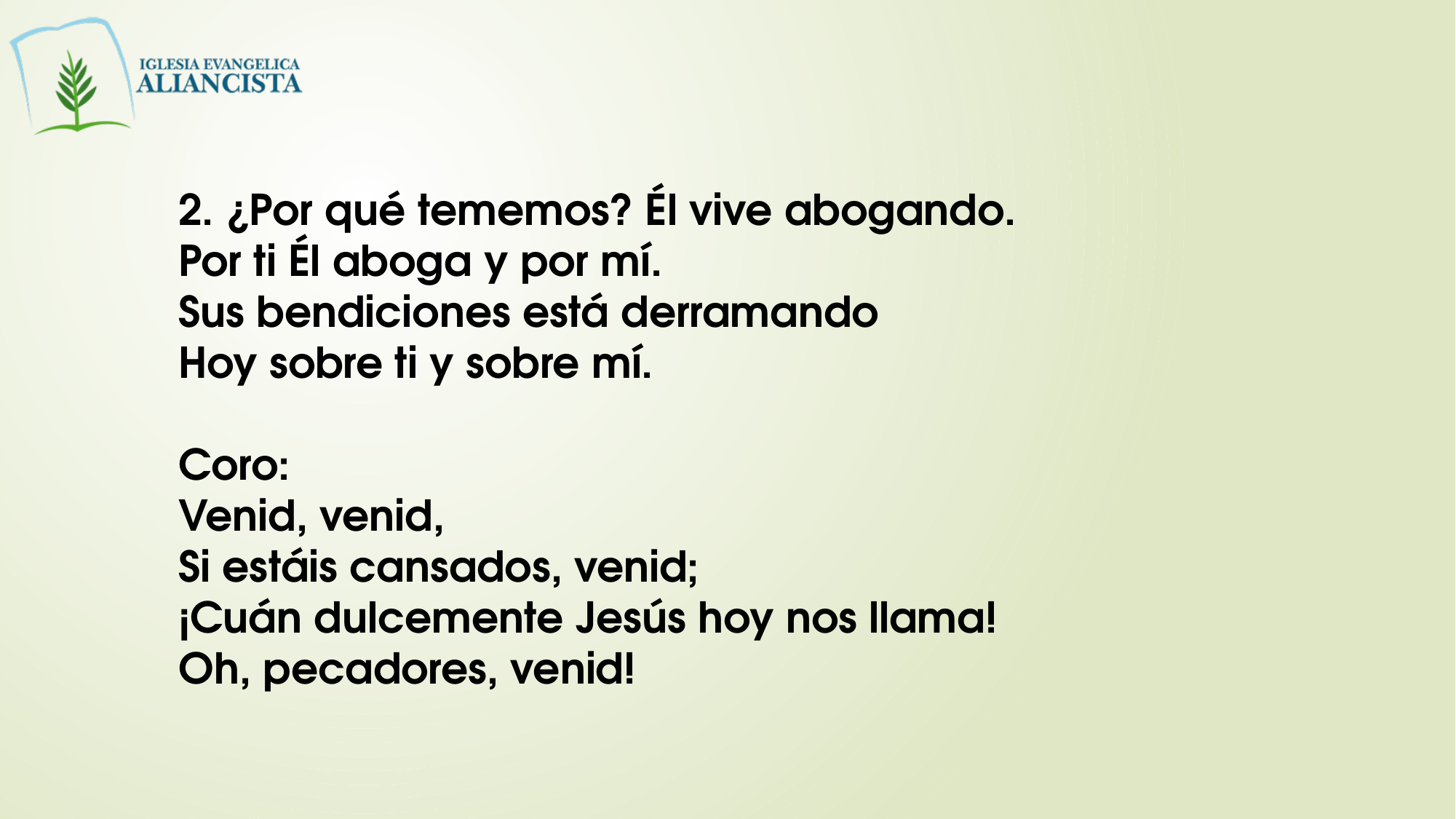

2. ¿Por qué tememos? Él vive abogando.
Por ti Él aboga y por mí.
Sus bendiciones está derramando
Hoy sobre ti y sobre mí.

Coro:
Venid, venid,
Si estáis cansados, venid;
¡Cuán dulcemente Jesús hoy nos llama!
Oh, pecadores, venid!